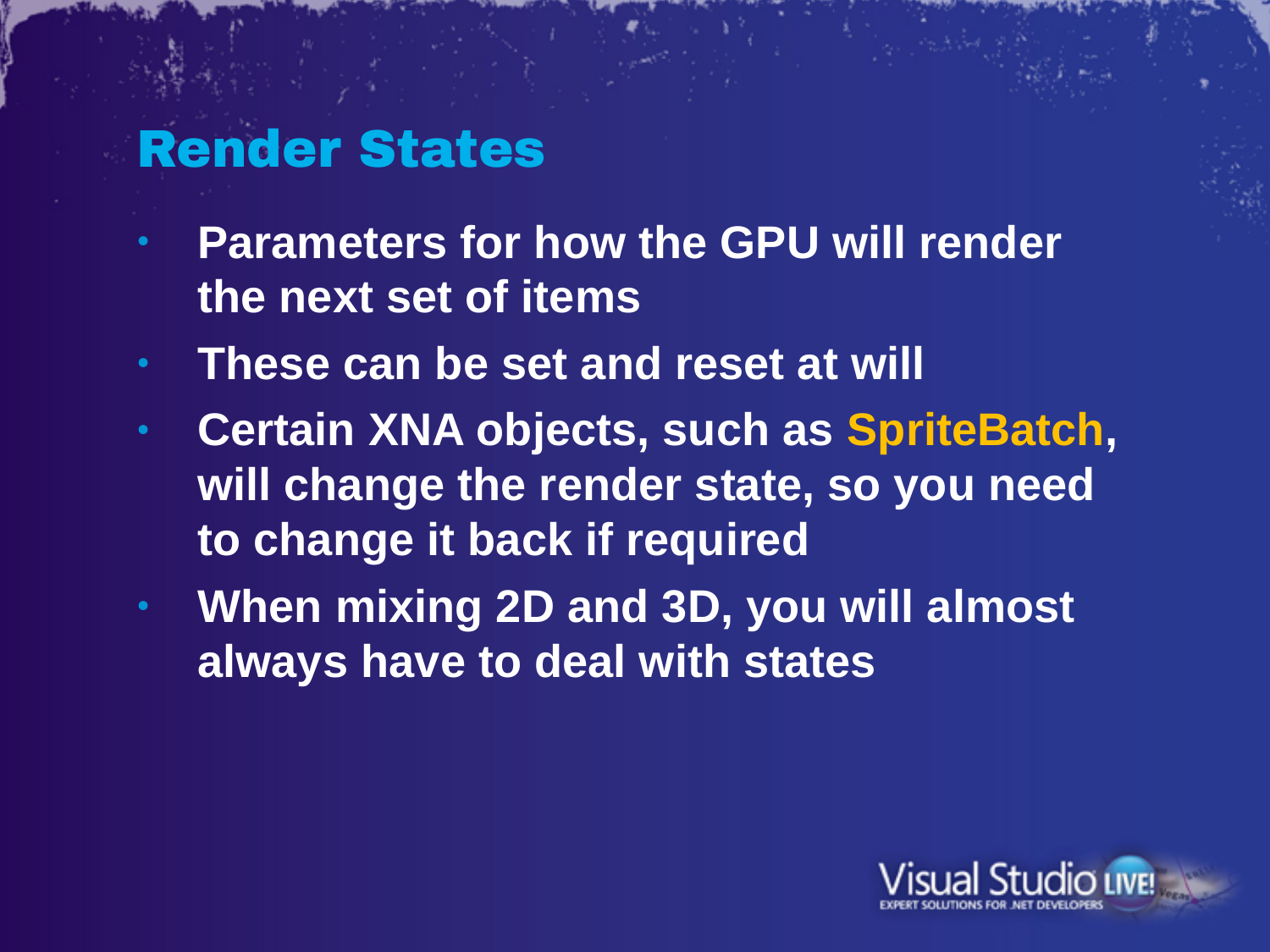

# Render States
Parameters for how the GPU will render the next set of items
These can be set and reset at will
Certain XNA objects, such as SpriteBatch, will change the render state, so you need to change it back if required
When mixing 2D and 3D, you will almost always have to deal with states